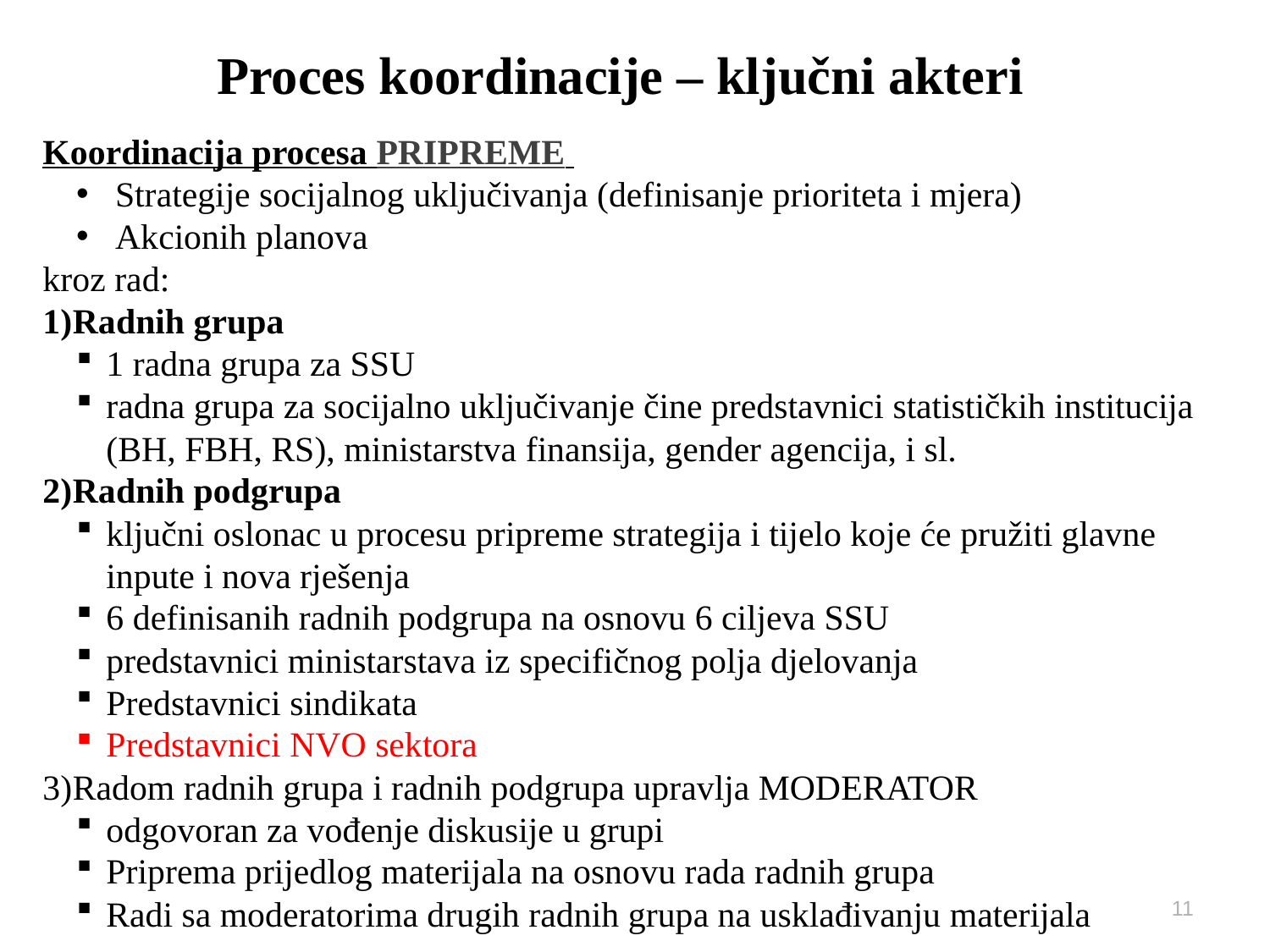

# Proces koordinacije – ključni akteri
Koordinacija procesa PRIPREME
 Strategije socijalnog uključivanja (definisanje prioriteta i mjera)
 Akcionih planova
kroz rad:
Radnih grupa
1 radna grupa za SSU
radna grupa za socijalno uključivanje čine predstavnici statističkih institucija (BH, FBH, RS), ministarstva finansija, gender agencija, i sl.
Radnih podgrupa
ključni oslonac u procesu pripreme strategija i tijelo koje će pružiti glavne inpute i nova rješenja
6 definisanih radnih podgrupa na osnovu 6 ciljeva SSU
predstavnici ministarstava iz specifičnog polja djelovanja
Predstavnici sindikata
Predstavnici NVO sektora
Radom radnih grupa i radnih podgrupa upravlja MODERATOR
odgovoran za vođenje diskusije u grupi
Priprema prijedlog materijala na osnovu rada radnih grupa
Radi sa moderatorima drugih radnih grupa na usklađivanju materijala
11